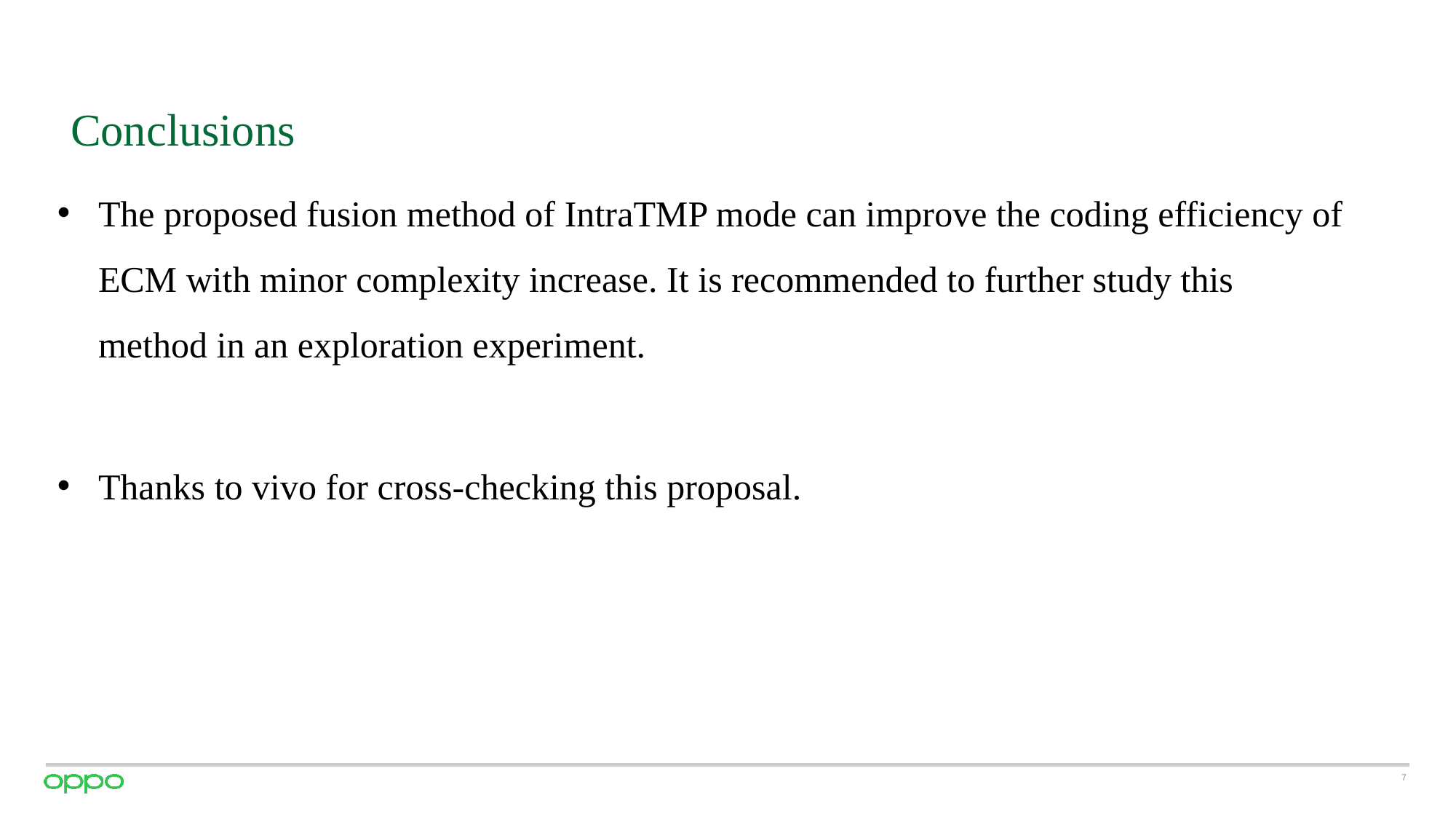

# Conclusions
The proposed fusion method of IntraTMP mode can improve the coding efficiency of ECM with minor complexity increase. It is recommended to further study this method in an exploration experiment.

Thanks to vivo for cross-checking this proposal.